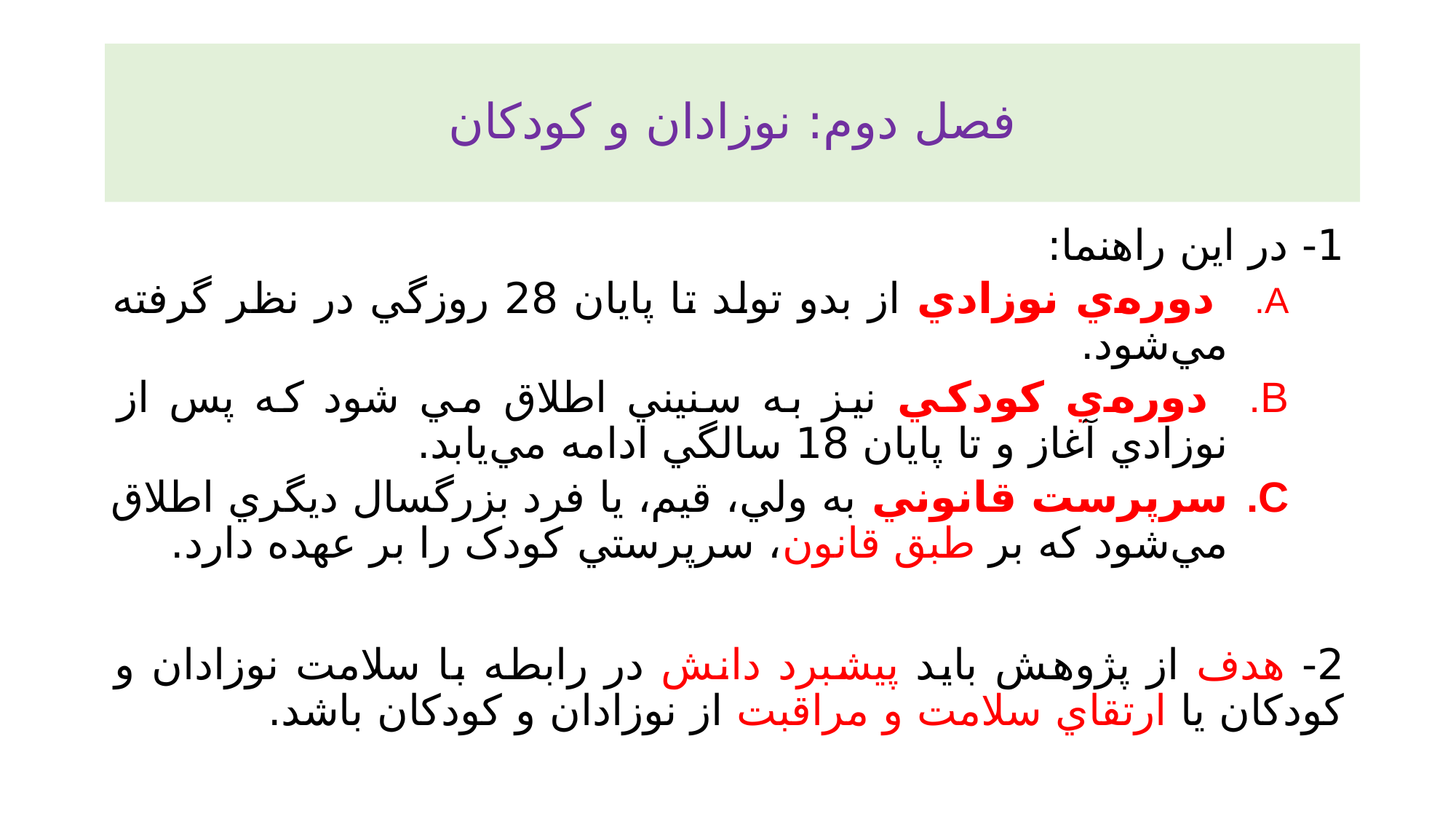

# فصل دوم: نوزادان و کودکان
1- در اين راهنما:
 دوره‌ي نوزادي از بدو تولد تا پايان 28 روزگي در نظر گرفته مي‌شود.
 دوره‌ي کودکي نيز به سنيني اطلاق مي شود که پس از نوزادي آغاز و تا پايان 18 سالگي ادامه مي‌يابد.
سرپرست قانوني به ولي، قيم، يا فرد بزرگسال ديگري اطلاق مي‌شود که بر طبق قانون، سرپرستي کودک را بر عهده دارد.

2- هدف از پژوهش بايد پيشبرد دانش در رابطه با سلامت نوزادان و کودکان يا ارتقاي سلامت و مراقبت از نوزادان و کودکان باشد.